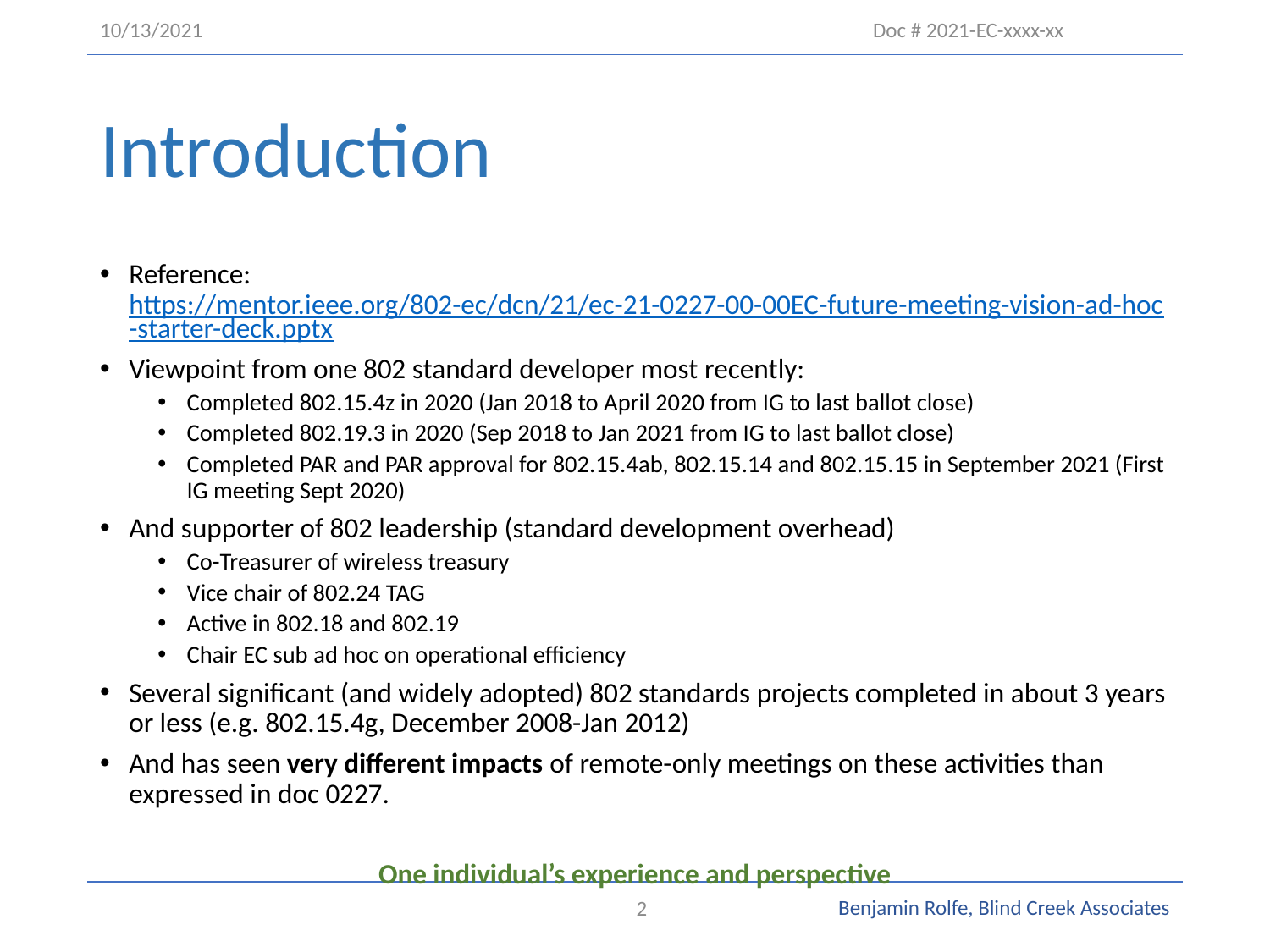

10/13/2021
Doc # 2021-EC-xxxx-xx
# Introduction
Reference:  https://mentor.ieee.org/802-ec/dcn/21/ec-21-0227-00-00EC-future-meeting-vision-ad-hoc-starter-deck.pptx
Viewpoint from one 802 standard developer most recently:
Completed 802.15.4z in 2020 (Jan 2018 to April 2020 from IG to last ballot close)
Completed 802.19.3 in 2020 (Sep 2018 to Jan 2021 from IG to last ballot close)
Completed PAR and PAR approval for 802.15.4ab, 802.15.14 and 802.15.15 in September 2021 (First IG meeting Sept 2020)
And supporter of 802 leadership (standard development overhead)
Co-Treasurer of wireless treasury
Vice chair of 802.24 TAG
Active in 802.18 and 802.19
Chair EC sub ad hoc on operational efficiency
Several significant (and widely adopted) 802 standards projects completed in about 3 years or less (e.g. 802.15.4g, December 2008-Jan 2012)
And has seen very different impacts of remote-only meetings on these activities than expressed in doc 0227.

One individual’s experience and perspective
2